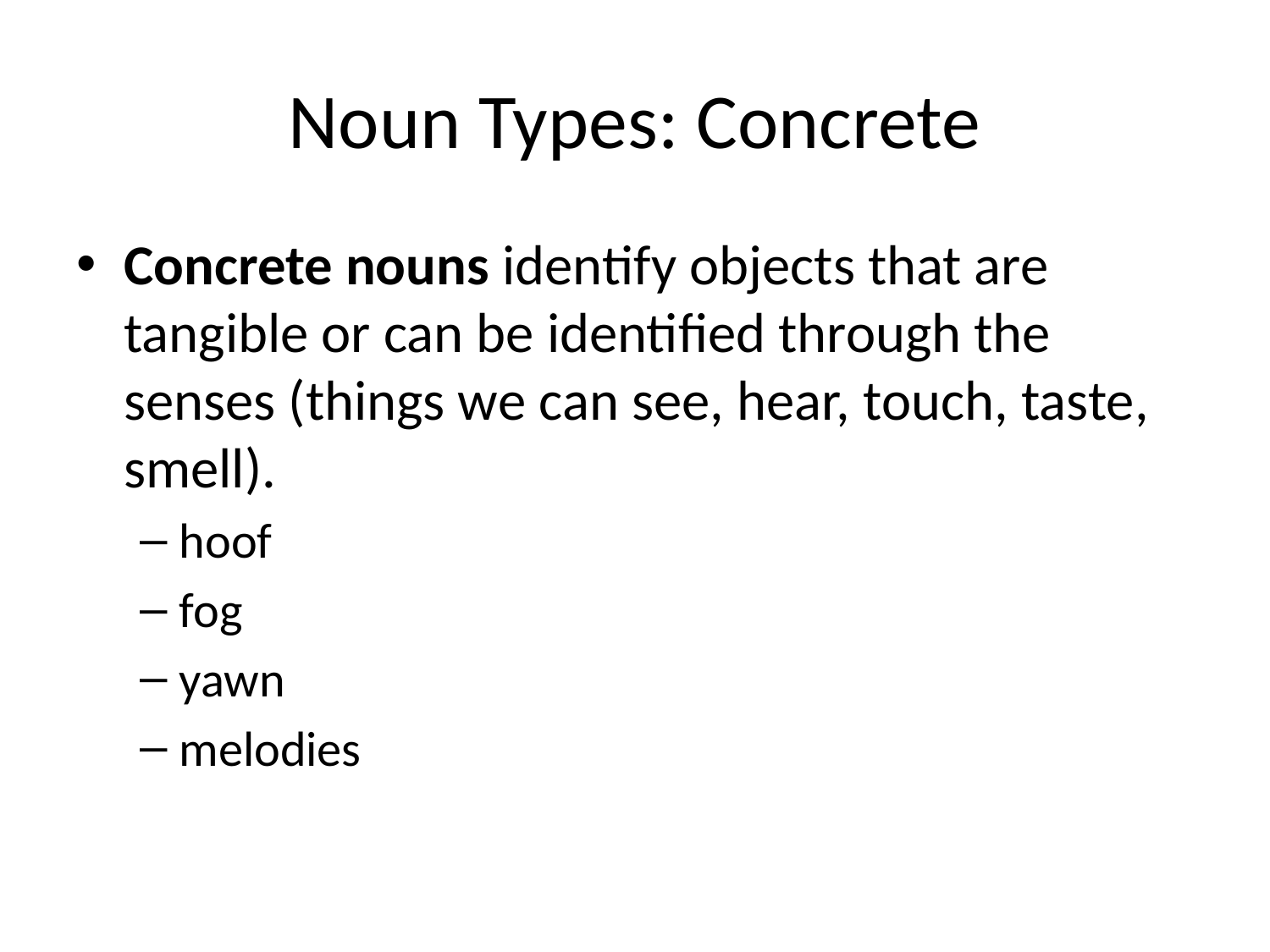

# Noun Types: Concrete
Concrete nouns identify objects that are tangible or can be identified through the senses (things we can see, hear, touch, taste, smell).
hoof
fog
yawn
melodies